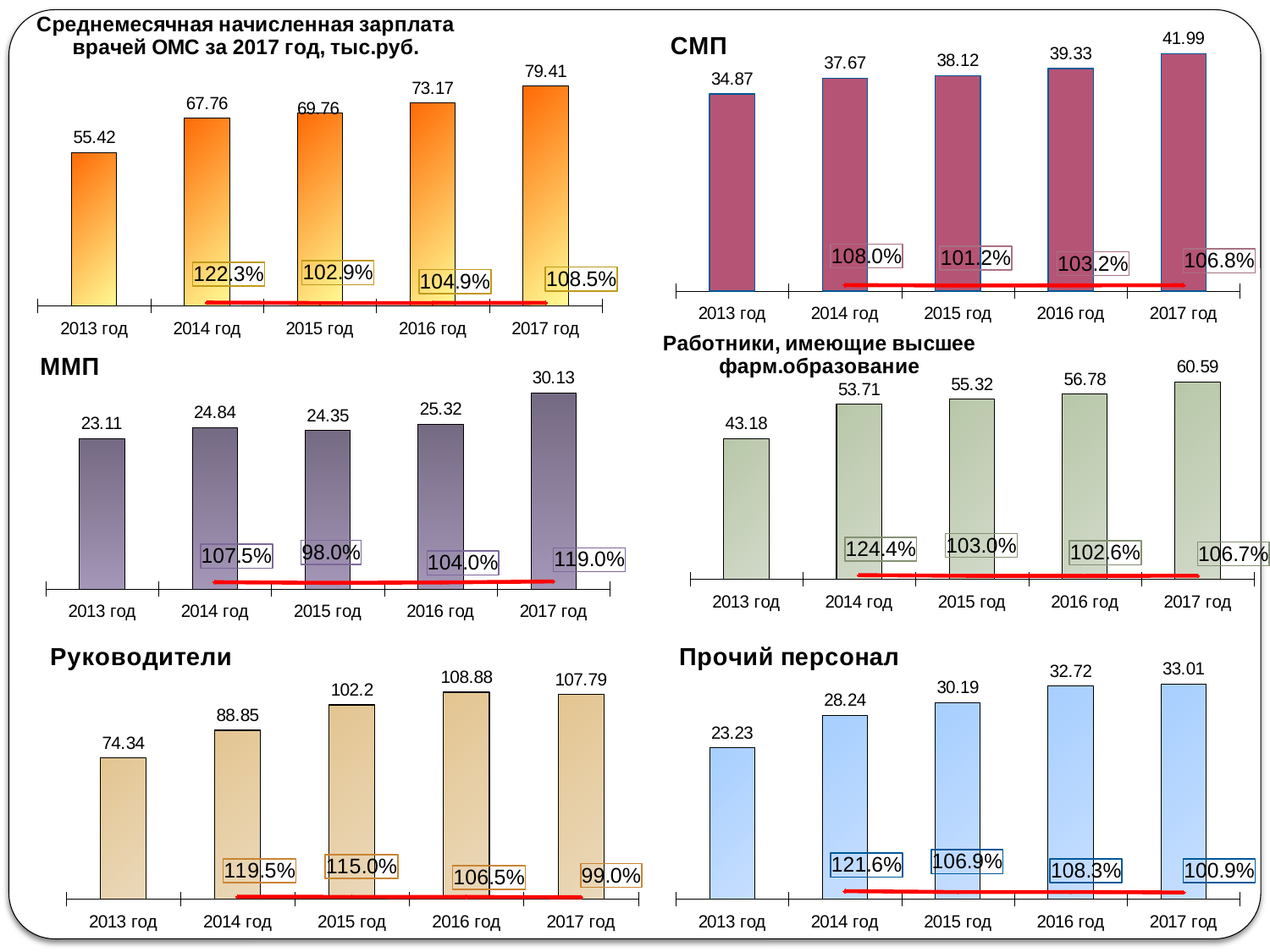

### Chart: СМП

| Category | среднесячная зарплата, тыс.руб. | рост |
|---|---|---|
| 2013 год | 34.870000000000005 | None |
| 2014 год | 37.67 | 1.08 |
| 2015 год | 38.12000000000001 | 1.012 |
| 2016 год | 39.33 | 1.032 |
| 2017 год | 41.99 | 1.068 |

### Chart: Среднемесячная начисленная зарплата врачей ОМС за 2017 год, тыс.руб.

| Category | среднесячная зарплата, тыс.руб. | рост |
|---|---|---|
| 2013 год | 55.42 | None |
| 2014 год | 67.76 | 1.2229999999999956 |
| 2015 год | 69.76 | 1.0289999999999961 |
| 2016 год | 73.16999999999999 | 1.0489999999999964 |
| 2017 год | 79.41000000000003 | 1.085 |

### Chart: Работники, имеющие высшее фарм.образование

| Category | среднесячная зарплата, тыс.руб. | рост |
|---|---|---|
| 2013 год | 43.18 | None |
| 2014 год | 53.71 | 1.244 |
| 2015 год | 55.32 | 1.03 |
| 2016 год | 56.78 | 1.026 |
| 2017 год | 60.59 | 1.0669999999999964 |

### Chart: ММП

| Category | среднесячная зарплата, тыс.руб. | рост |
|---|---|---|
| 2013 год | 23.11000000000003 | None |
| 2014 год | 24.84 | 1.075 |
| 2015 год | 24.35 | 0.98 |
| 2016 год | 25.32 | 1.04 |
| 2017 год | 30.13000000000003 | 1.1900000000000035 |

### Chart: Руководители

| Category | среднесячная зарплата, тыс.руб. | рост |
|---|---|---|
| 2013 год | 74.34 | None |
| 2014 год | 88.85 | 1.195 |
| 2015 год | 102.2 | 1.1499999999999961 |
| 2016 год | 108.88 | 1.0649999999999964 |
| 2017 год | 107.79 | 0.99 |

### Chart: Прочий персонал

| Category | среднесячная зарплата, тыс.руб. | рост |
|---|---|---|
| 2013 год | 23.23 | None |
| 2014 год | 28.24 | 1.216 |
| 2015 год | 30.19 | 1.069 |
| 2016 год | 32.72000000000001 | 1.083 |
| 2017 год | 33.01 | 1.008999999999996 |